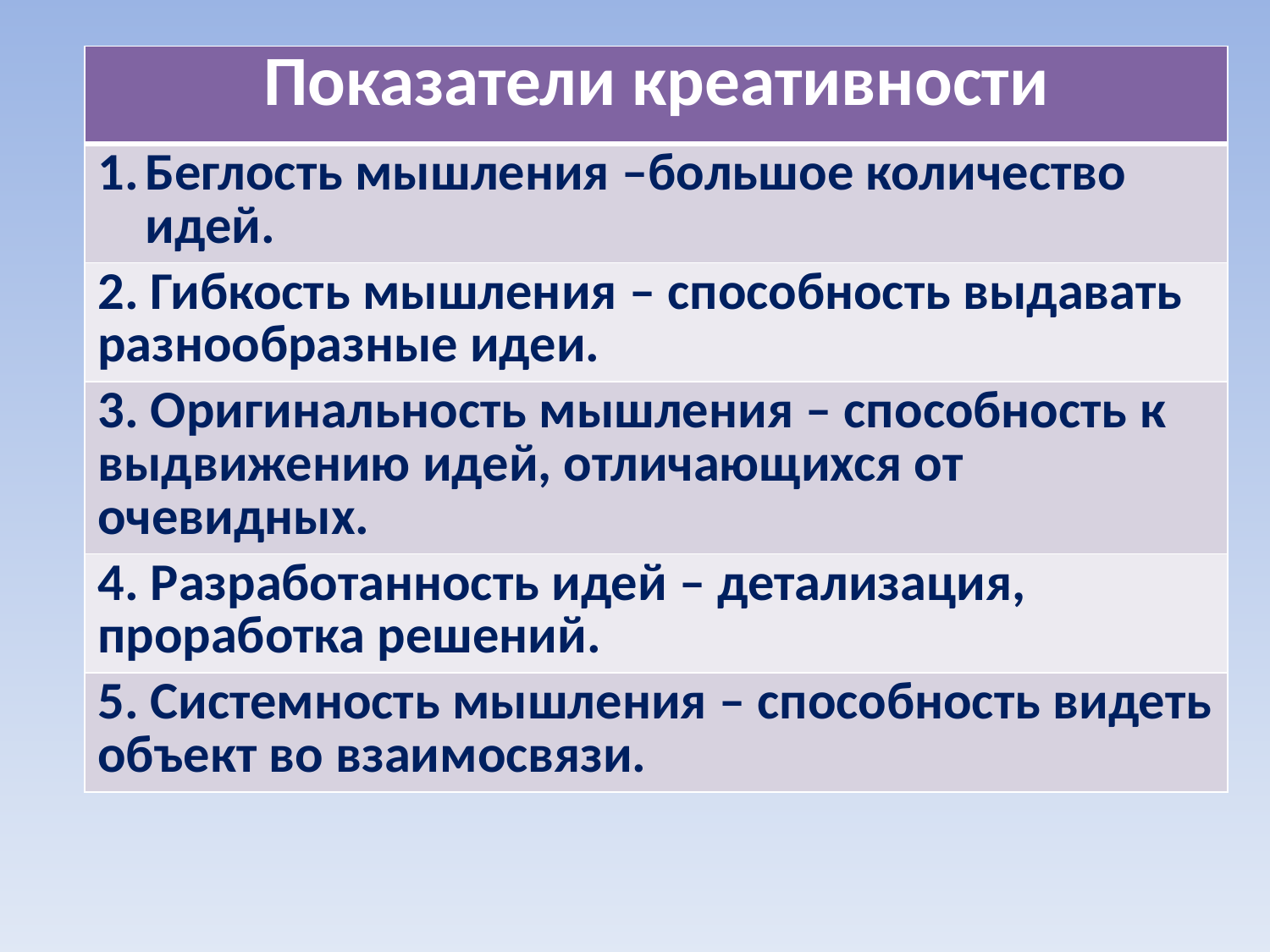

| Показатели креативности |
| --- |
| Беглость мышления –большое количество идей. |
| 2. Гибкость мышления – способность выдавать разнообразные идеи. |
| 3. Оригинальность мышления – способность к выдвижению идей, отличающихся от очевидных. |
| 4. Разработанность идей – детализация, проработка решений. |
| 5. Системность мышления – способность видеть объект во взаимосвязи. |